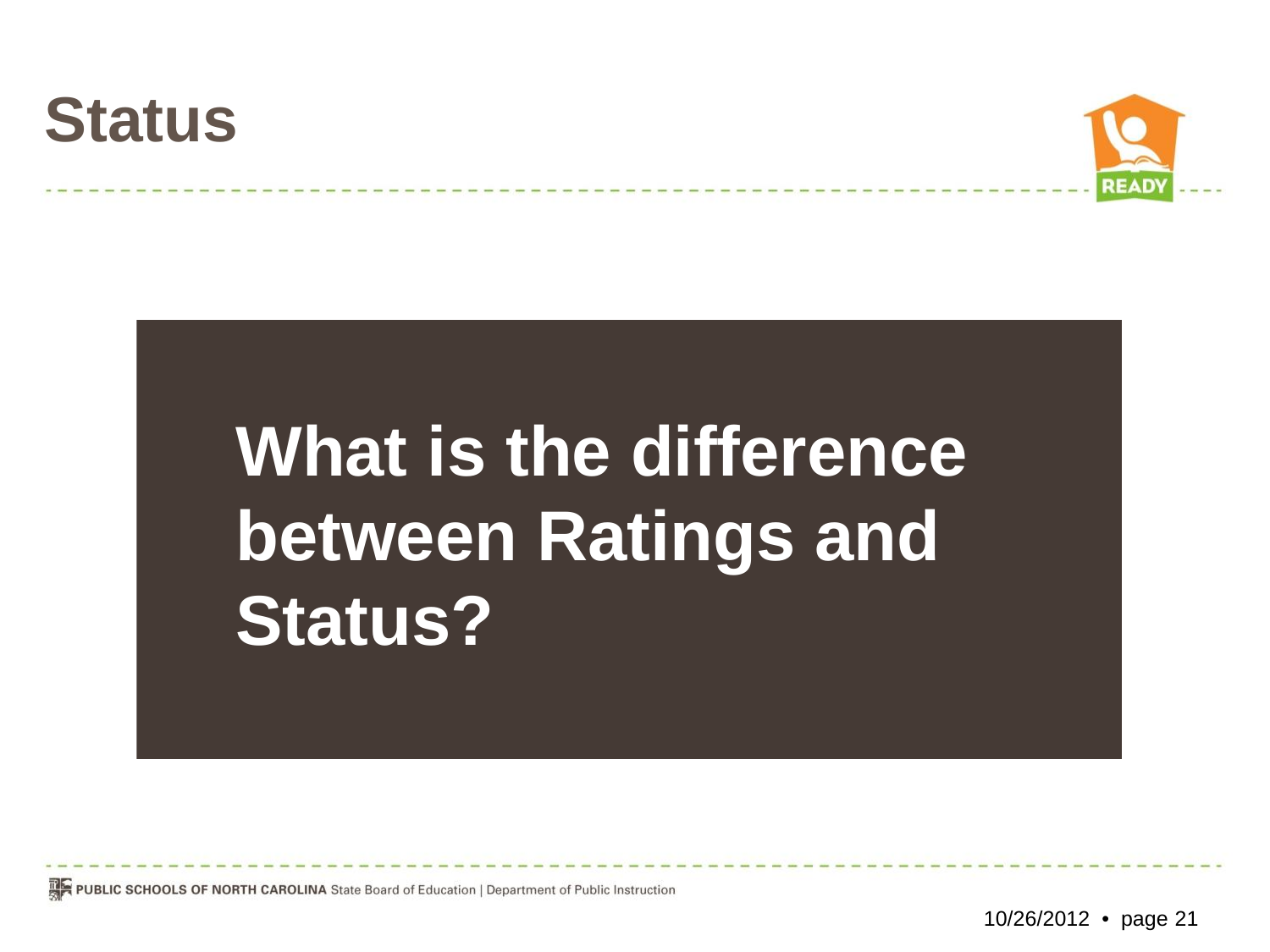

Status
# What is the difference between Ratings and Status?

10/26/2012  •  page 21